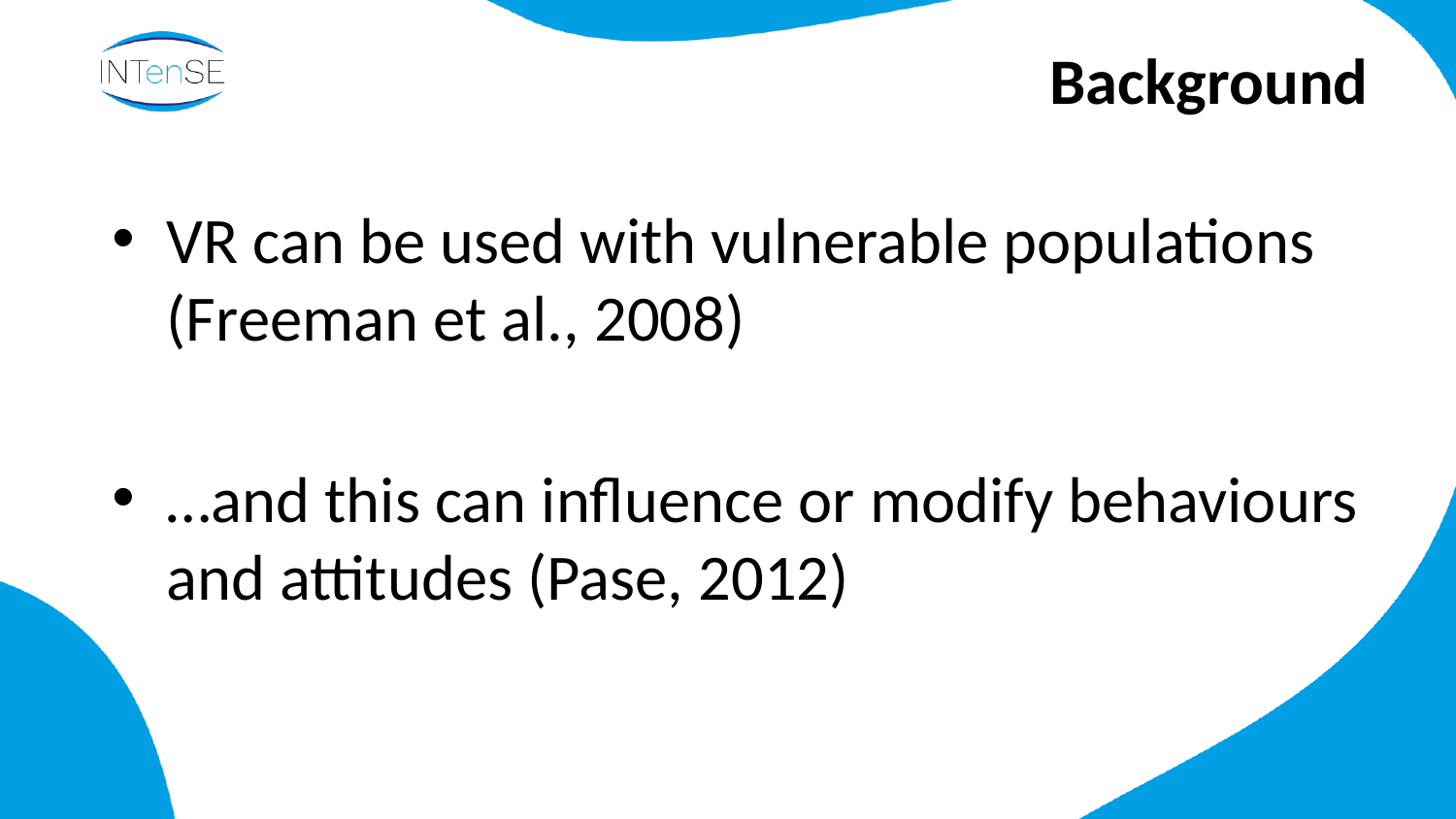

# Background
VR can be used with vulnerable populations (Freeman et al., 2008)

…and this can influence or modify behaviours and attitudes (Pase, 2012)